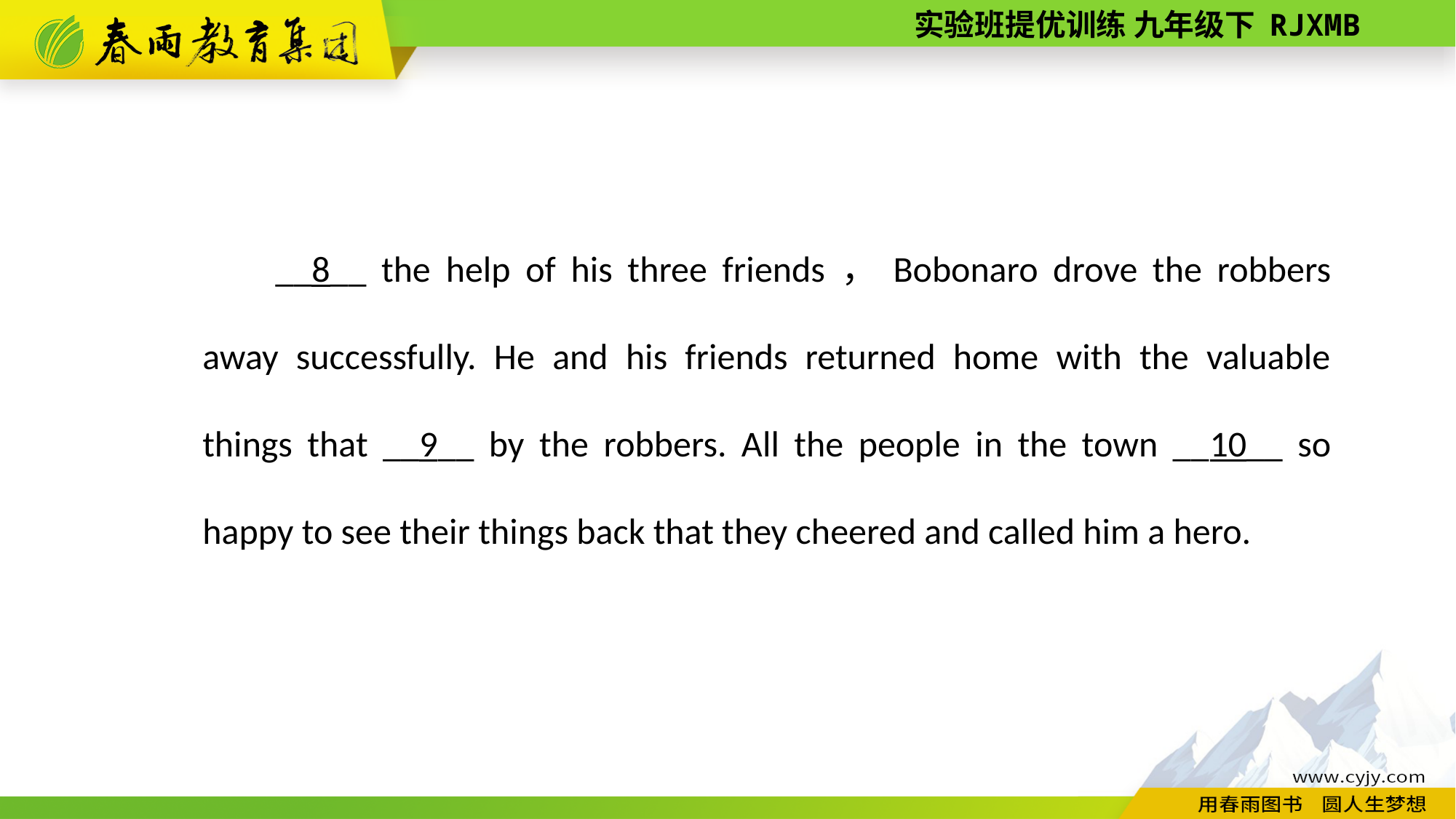

__8__ the help of his three friends，Bobonaro drove the robbers away successfully. He and his friends returned home with the valuable things that __9__ by the robbers. All the people in the town __10__ so happy to see their things back that they cheered and called him a hero.